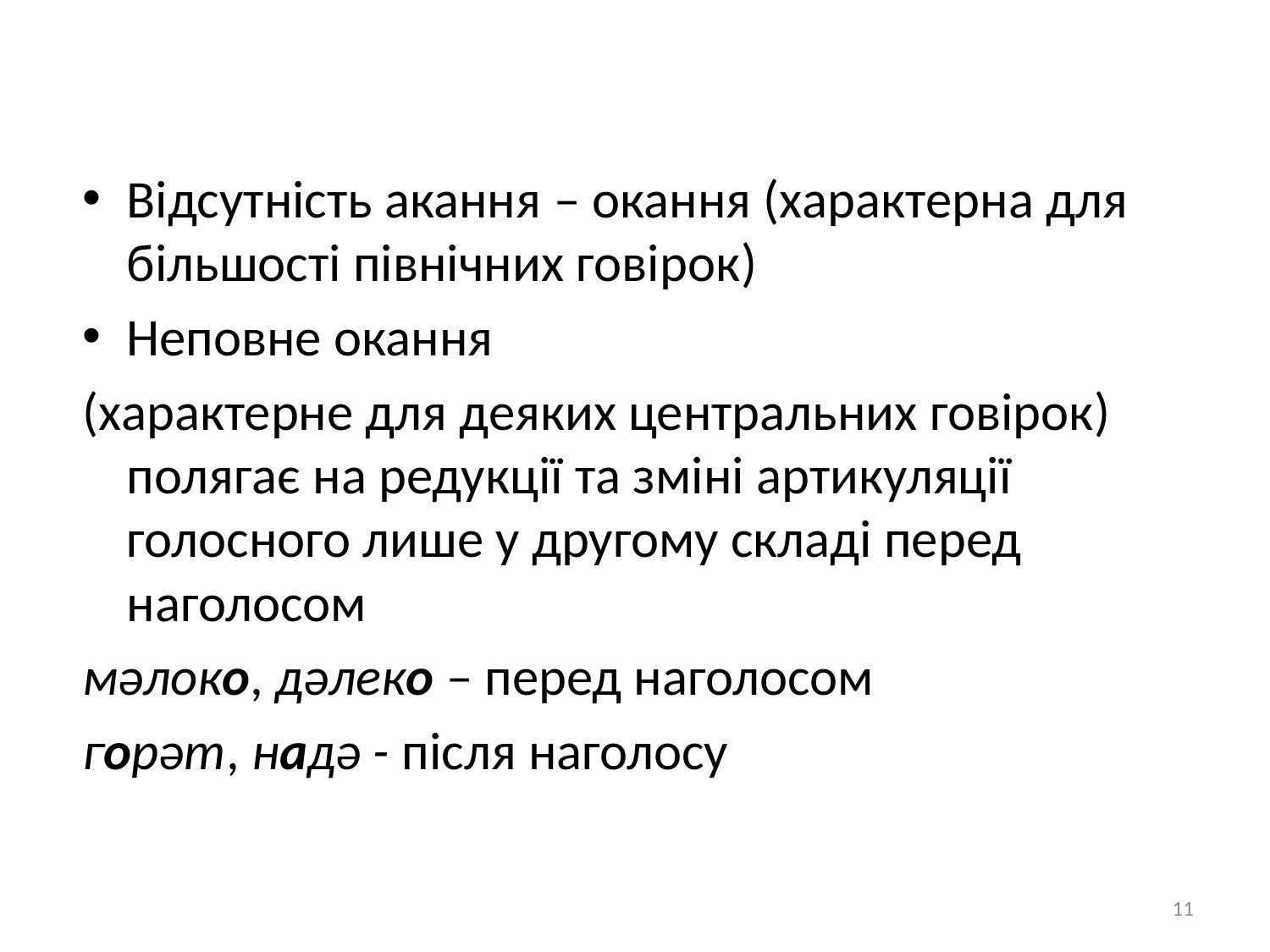

Відсутність акання – окання (характерна для більшості північних говірок)
Неповне окання
(характерне для деяких центральних говірок) полягає на редукції та зміні артикуляції голосного лише у другому складі перед наголосом
мəлоко, дəлеко – перед наголосом
горəт, надə - після наголосу
11